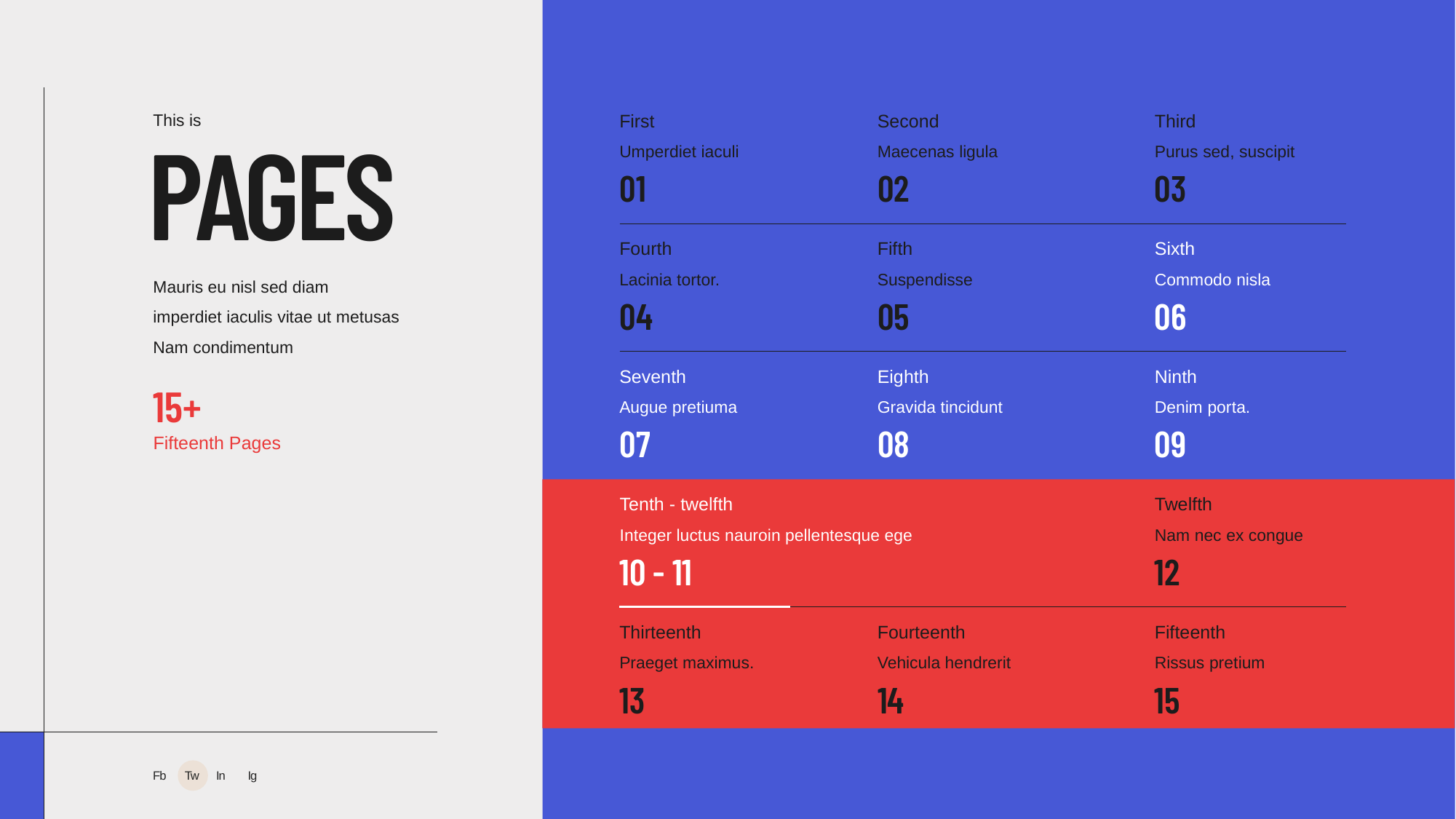

This is
First
Umperdiet iaculi
Second
Maecenas ligula
Third
Purus sed, suscipit
PAGES
01
02
03
Fourth
Lacinia tortor.
Fifth
Suspendisse
Sixth
Commodo nisla
Mauris eu nisl sed diam
imperdiet iaculis vitae ut metusas Nam condimentum
04
05
06
Seventh
Augue pretiuma
Eighth
Gravida tincidunt
Ninth
Denim porta.
15+
07
08
09
Fifteenth Pages

Tenth - twelfth
Integer luctus nauroin pellentesque ege
Twelfth
Nam nec ex congue
10 - 11
12
Thirteenth
Praeget maximus.
Fourteenth
Vehicula hendrerit
Fifteenth
Rissus pretium
13
14
15

Fb
Tw
In
Ig